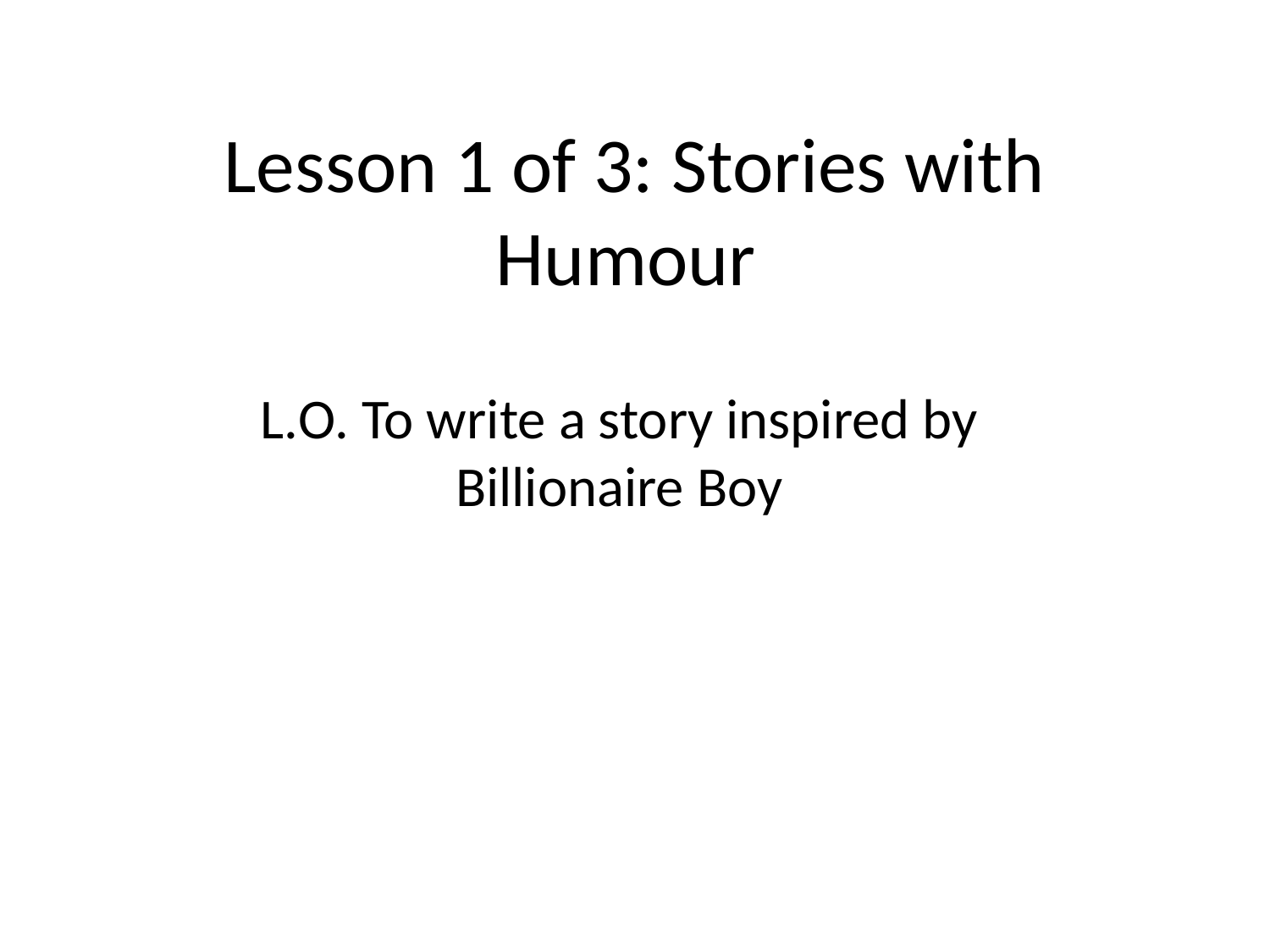

# Lesson 1 of 3: Stories with Humour
L.O. To write a story inspired by Billionaire Boy